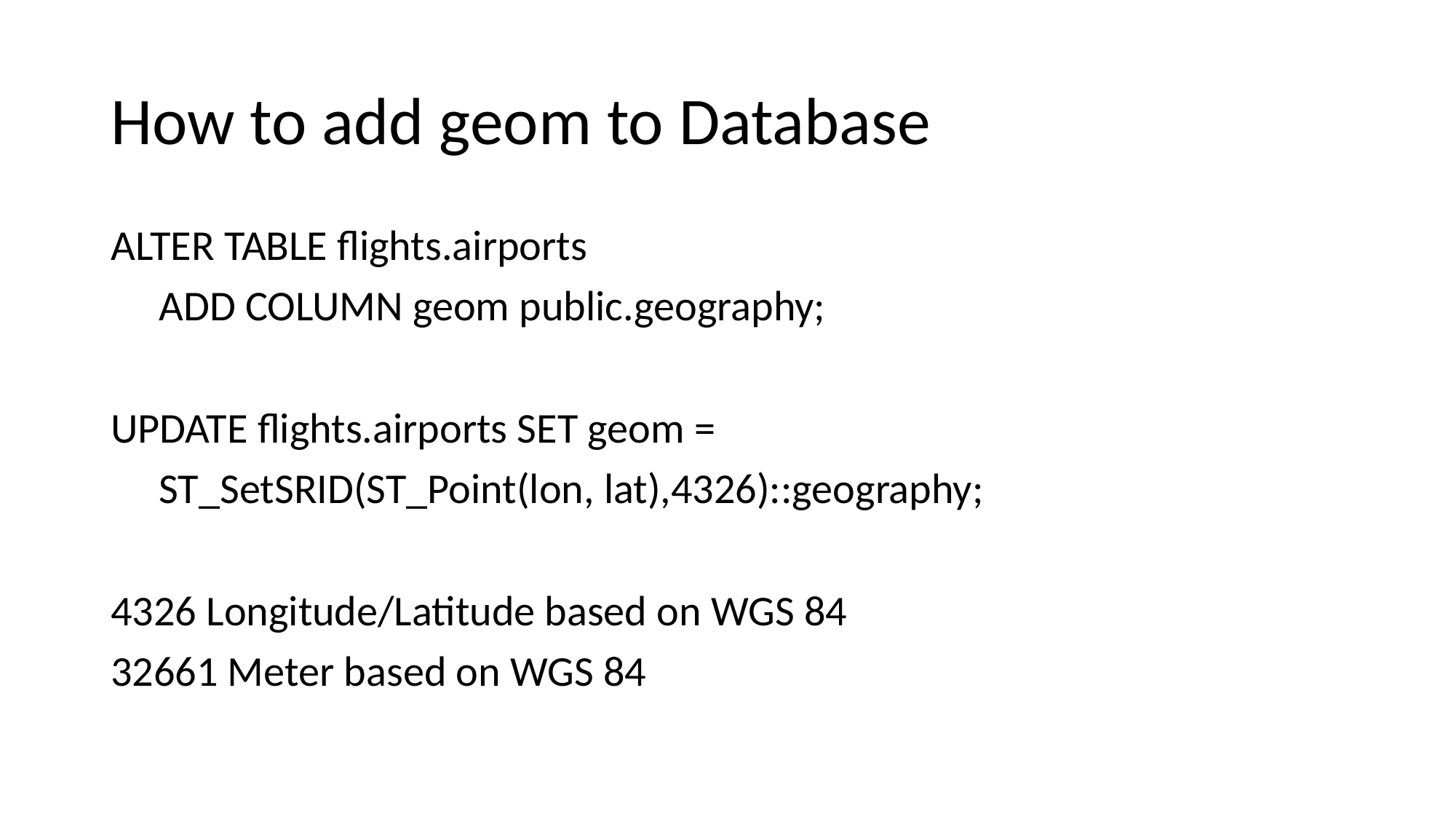

# How to add geom to Database
ALTER TABLE flights.airports
     ADD COLUMN geom public.geography;

UPDATE flights.airports SET geom =
     ST_SetSRID(ST_Point(lon, lat),4326)::geography;

4326 Longitude/Latitude based on WGS 84
32661 Meter based on WGS 84